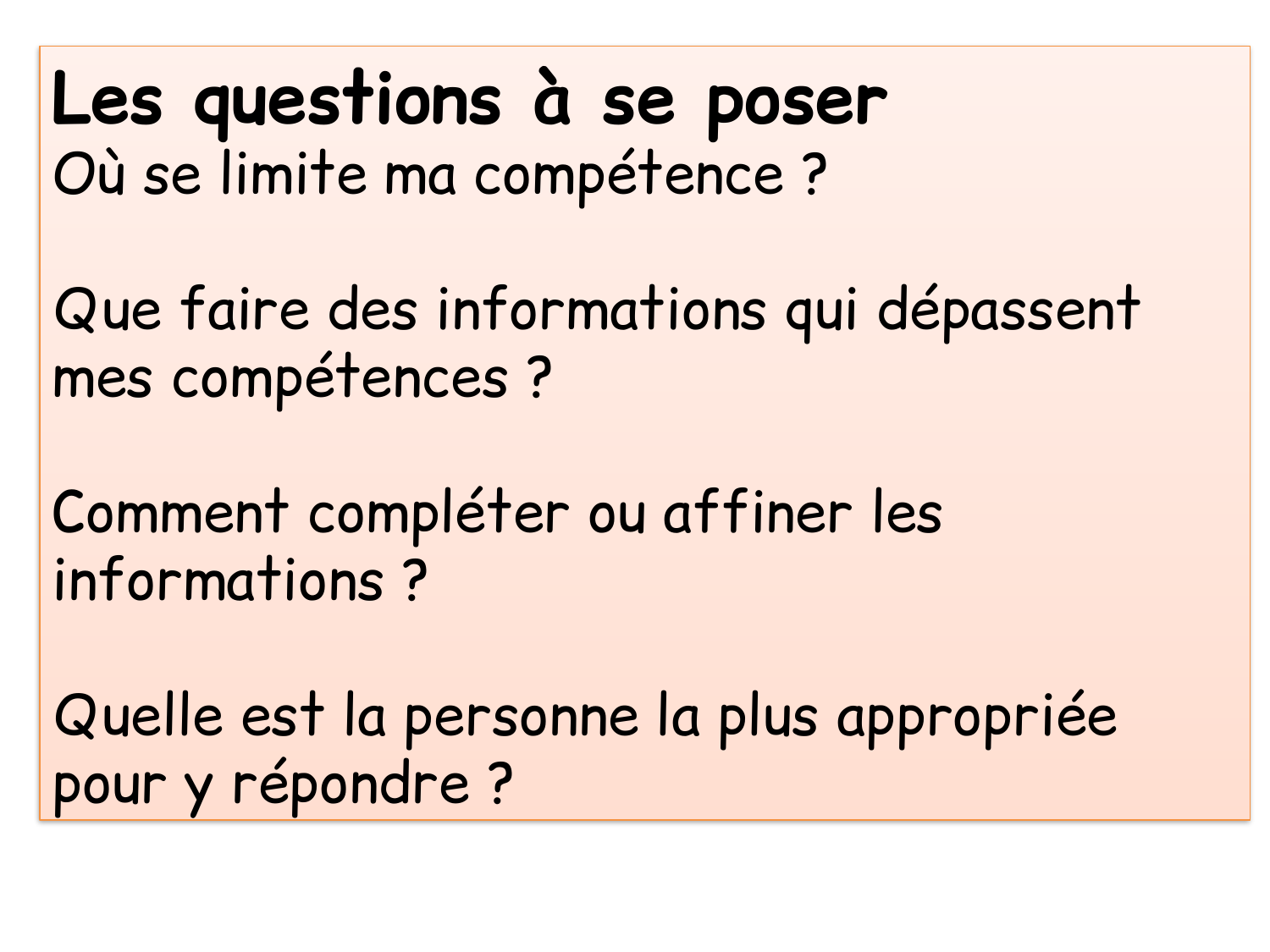

Les questions à se poser
Où se limite ma compétence ?

Que faire des informations qui dépassent mes compétences ?

Comment compléter ou affiner les informations ?

Quelle est la personne la plus appropriée pour y répondre ?